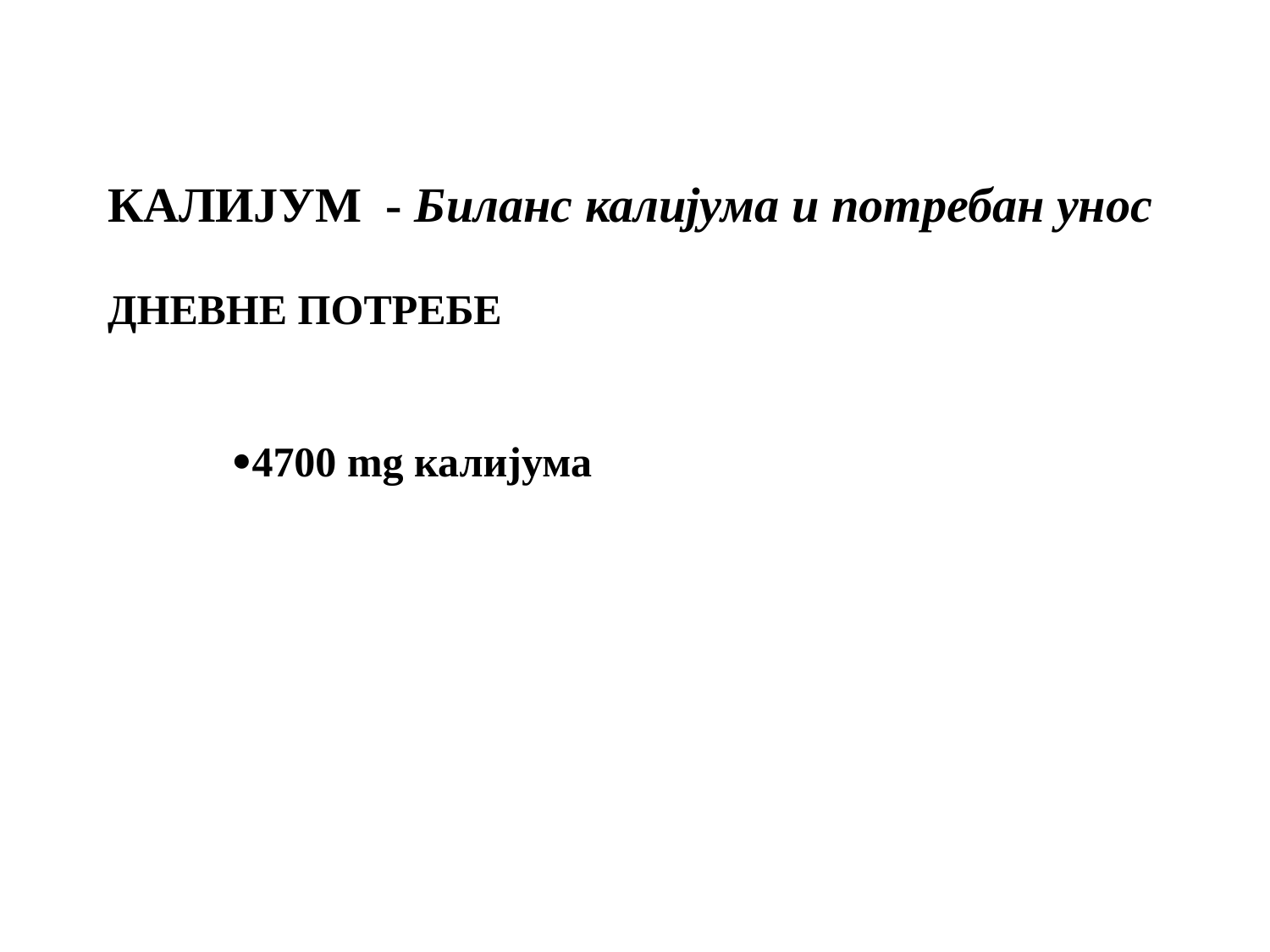

КАЛИЈУМ  - Биланс калијума и потребан унос

ДНЕВНЕ ПОТРЕБЕ

•4700 mg калијума